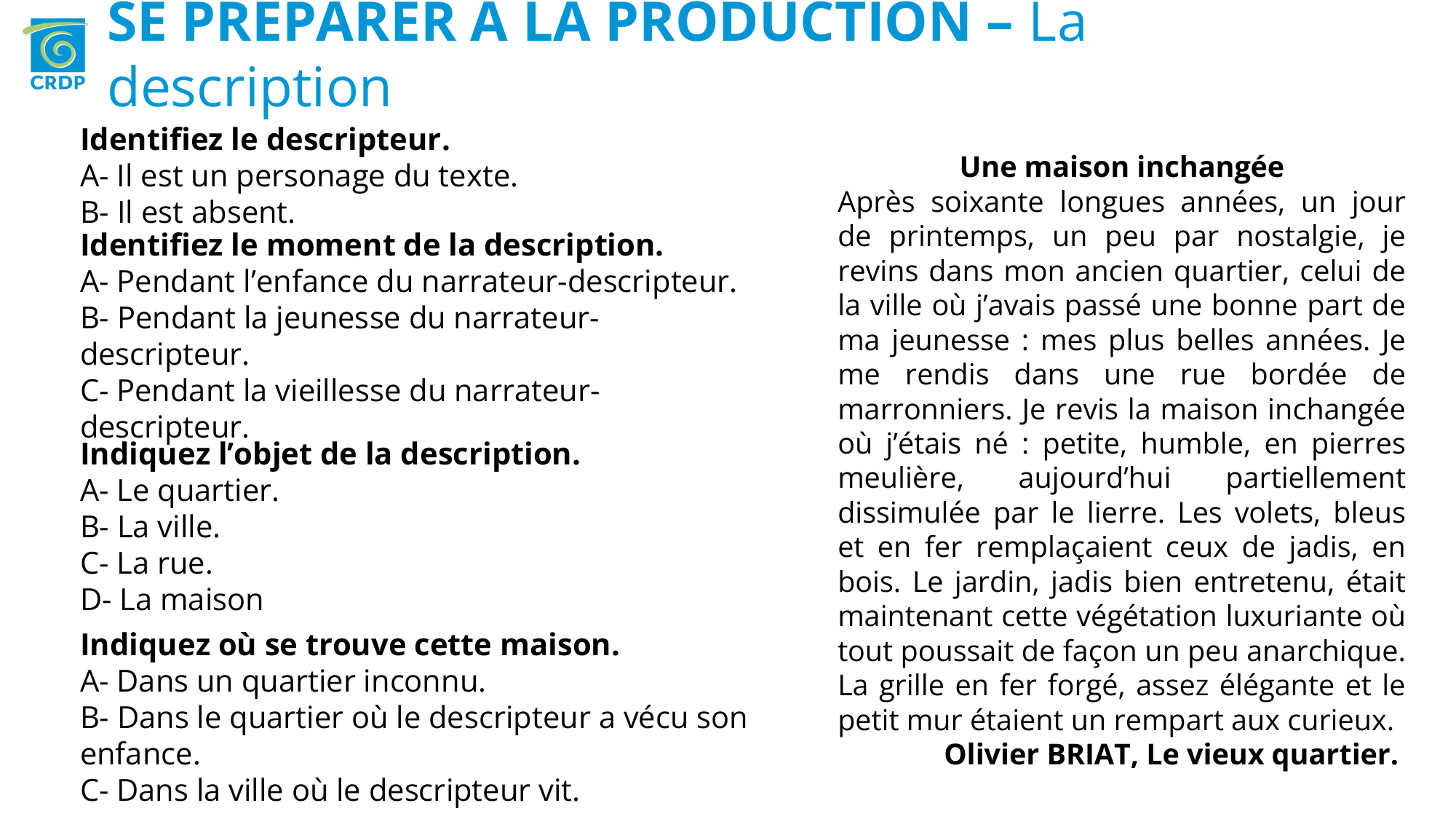

SE PRÉPARER À LA PRODUCTION – La description
Identifiez le descripteur.
A- Il est un personage du texte.
B- Il est absent.
Une maison inchangée
Après soixante longues années, un jour de printemps, un peu par nostalgie, je revins dans mon ancien quartier, celui de la ville où j’avais passé une bonne part de ma jeunesse : mes plus belles années. Je me rendis dans une rue bordée de marronniers. Je revis la maison inchangée où j’étais né : petite, humble, en pierres meulière, aujourd’hui partiellement dissimulée par le lierre. Les volets, bleus et en fer remplaçaient ceux de jadis, en bois. Le jardin, jadis bien entretenu, était maintenant cette végétation luxuriante où tout poussait de façon un peu anarchique. La grille en fer forgé, assez élégante et le petit mur étaient un rempart aux curieux.
Olivier BRIAT, Le vieux quartier.
Identifiez le moment de la description.
A- Pendant l’enfance du narrateur-descripteur.
B- Pendant la jeunesse du narrateur-descripteur.
C- Pendant la vieillesse du narrateur-descripteur.
Indiquez l’objet de la description.
A- Le quartier.
B- La ville.
C- La rue.
D- La maison
Indiquez où se trouve cette maison.
A- Dans un quartier inconnu.
B- Dans le quartier où le descripteur a vécu son enfance.
C- Dans la ville où le descripteur vit.